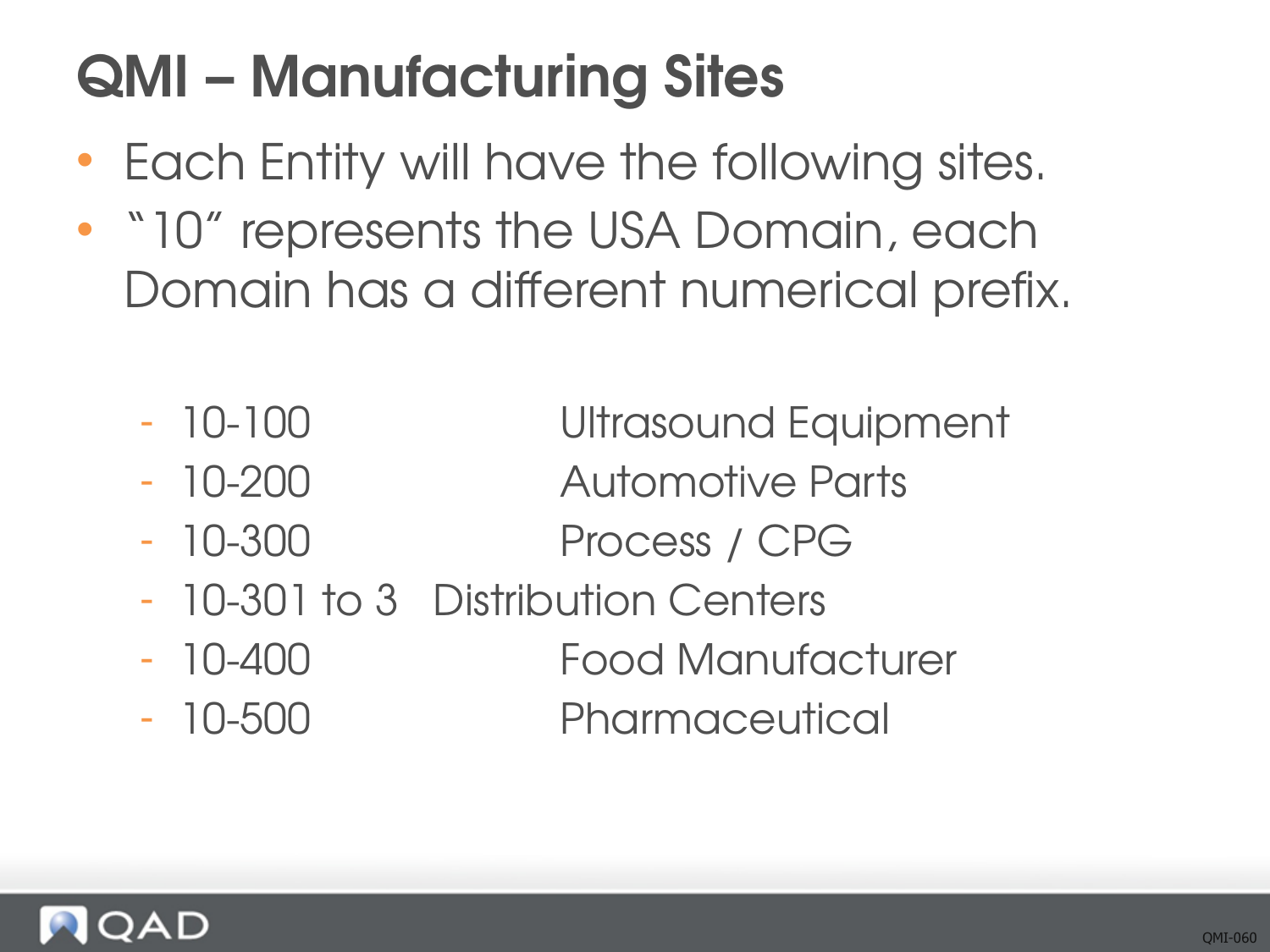

# QMI – Manufacturing Sites
Each Entity will have the following sites.
“10” represents the USA Domain, each Domain has a different numerical prefix.

10-100 		Ultrasound Equipment
10-200		Automotive Parts
10-300		Process / CPG
10-301 to 3	Distribution Centers
10-400		Food Manufacturer
10-500		Pharmaceutical
QMI-060